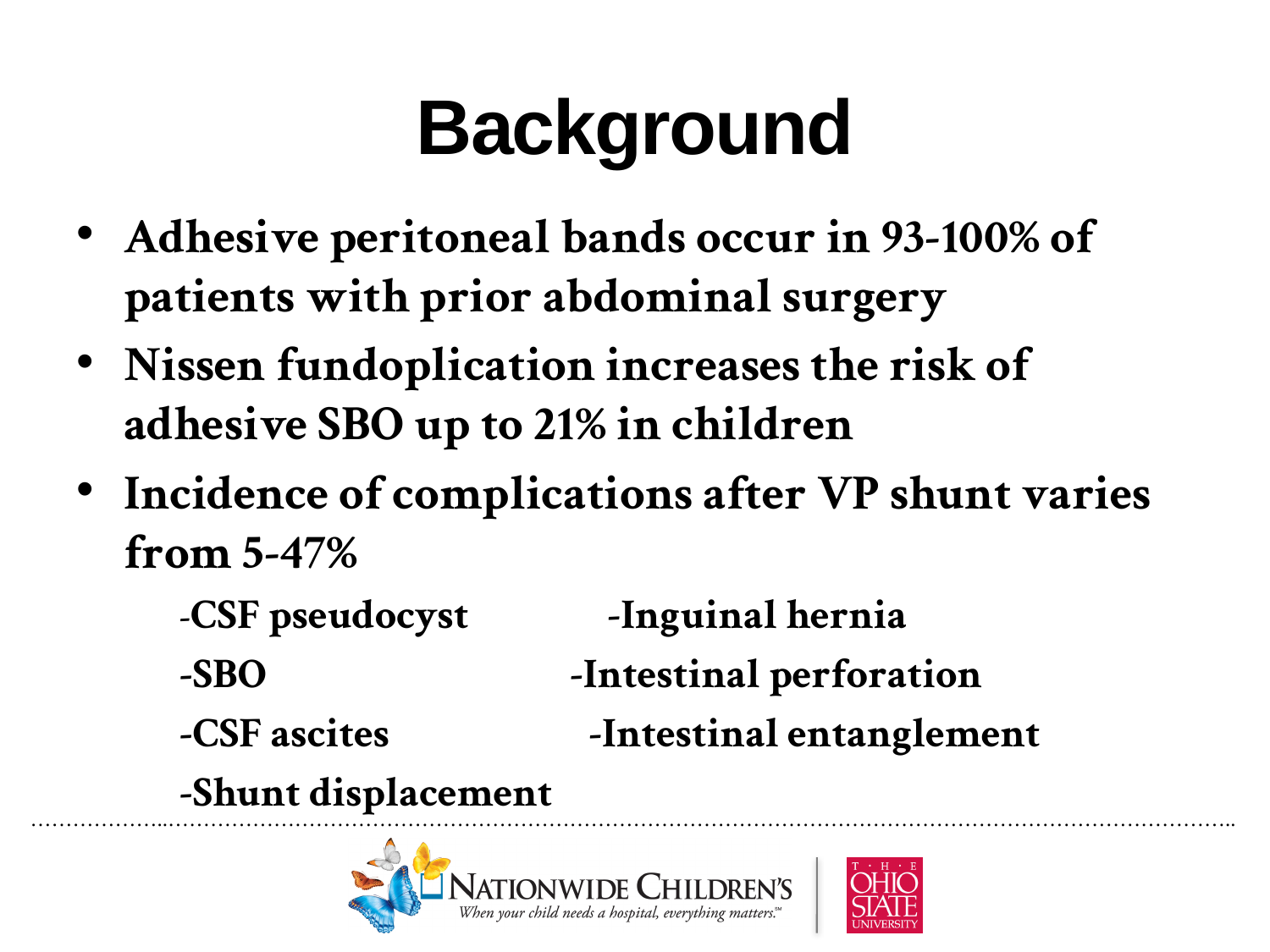

# Background
Adhesive peritoneal bands occur in 93-100% of patients with prior abdominal surgery
Nissen fundoplication increases the risk of adhesive SBO up to 21% in children
Incidence of complications after VP shunt varies from 5-47%
-CSF pseudocyst                -Inguinal hernia
-SBO                                   -Intestinal perforation
-CSF ascites                       -Intestinal entanglement
-Shunt displacement